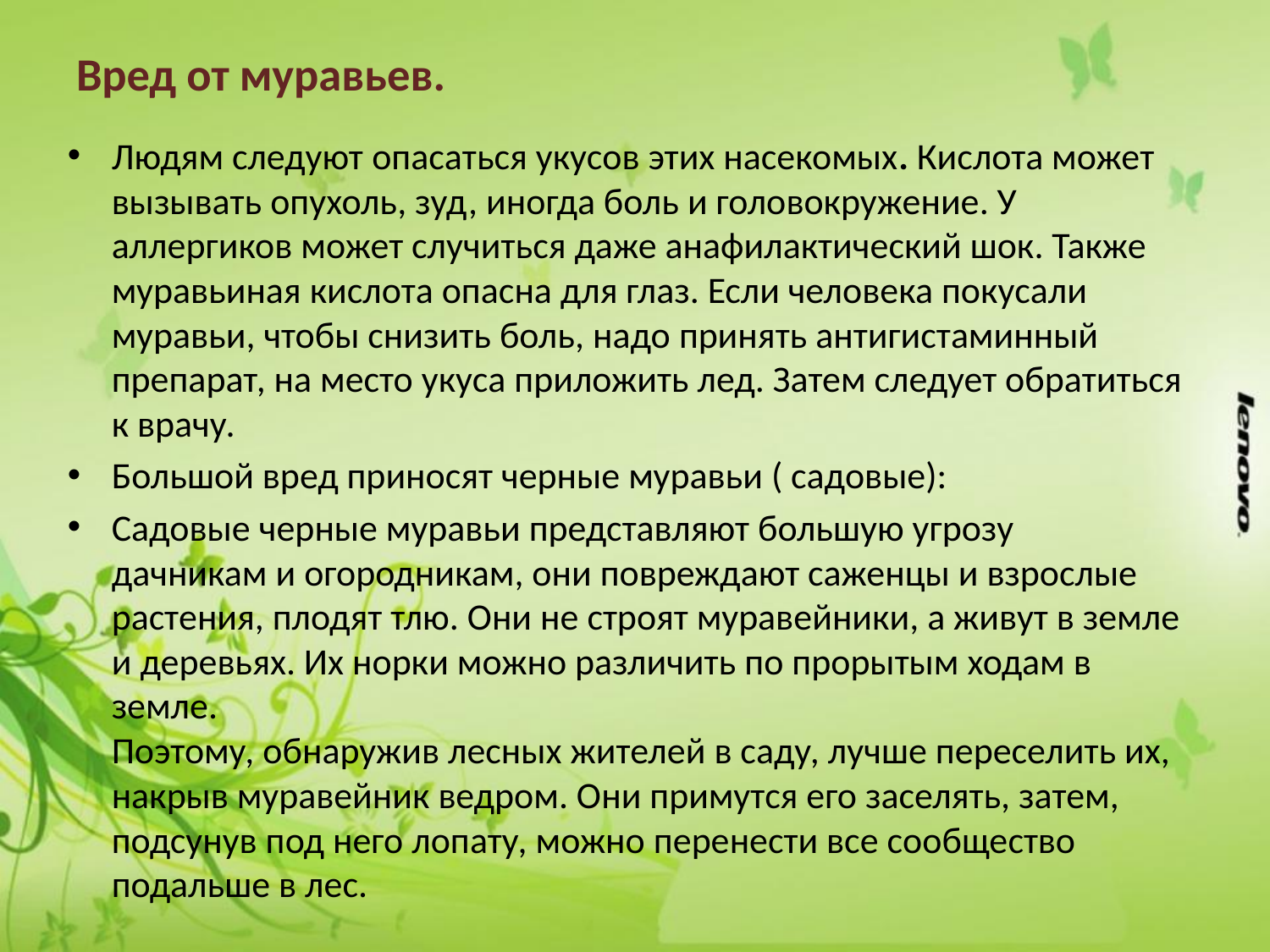

# Вред от муравьев.
Людям следуют опасаться укусов этих насекомых. Кислота может вызывать опухоль, зуд, иногда боль и головокружение. У аллергиков может случиться даже анафилактический шок. Также муравьиная кислота опасна для глаз. Если человека покусали муравьи, чтобы снизить боль, надо принять антигистаминный препарат, на место укуса приложить лед. Затем следует обратиться к врачу.
Большой вред приносят черные муравьи ( садовые):
Садовые черные муравьи представляют большую угрозу  дачникам и огородникам, они повреждают саженцы и взрослые растения, плодят тлю. Они не строят муравейники, а живут в земле и деревьях. Их норки можно различить по прорытым ходам в земле.
Поэтому, обнаружив лесных жителей в саду, лучше переселить их, накрыв муравейник ведром. Они примутся его заселять, затем, подсунув под него лопату, можно перенести все сообщество подальше в лес.